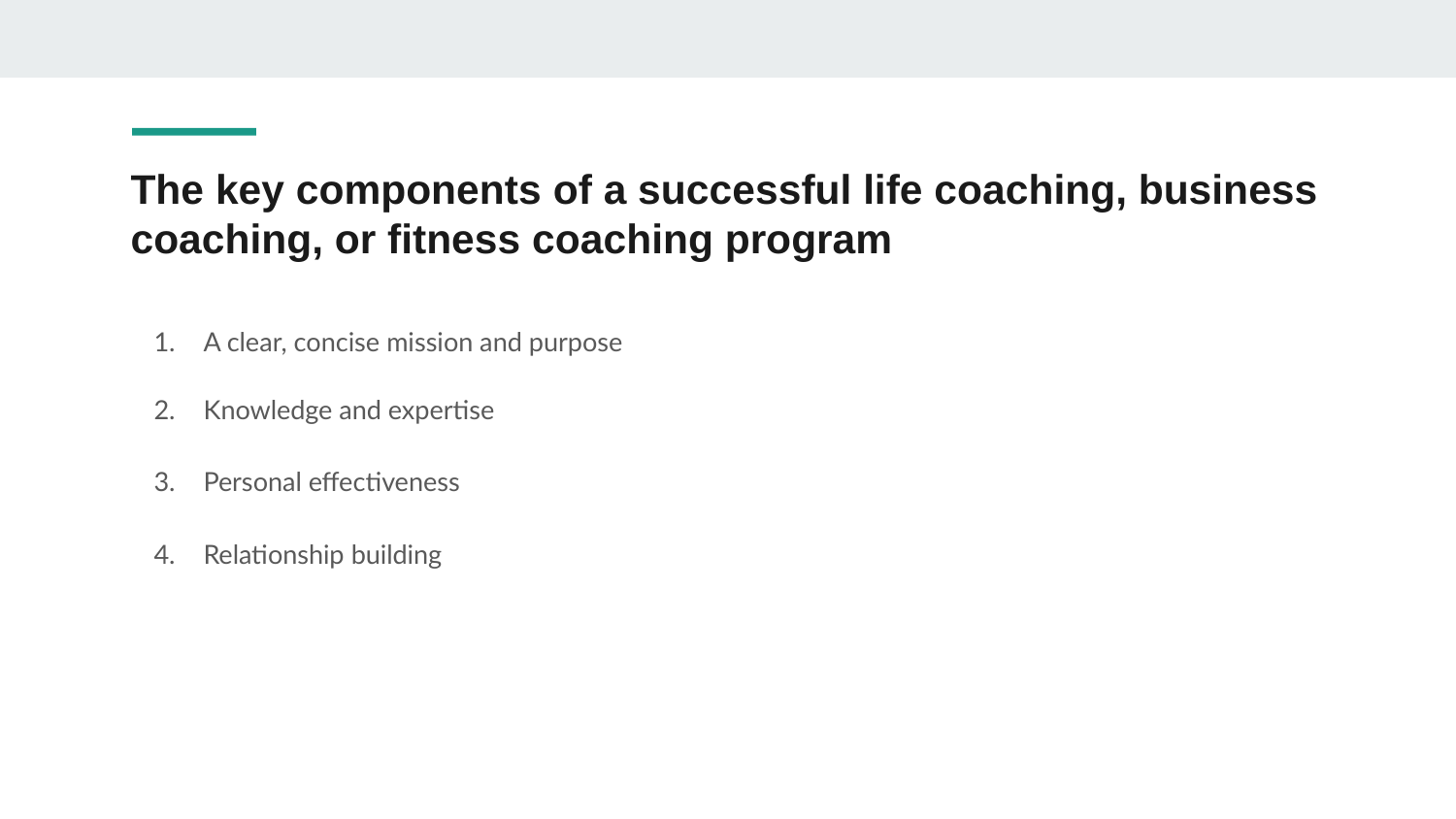

# The key components of a successful life coaching, business coaching, or fitness coaching program
A clear, concise mission and purpose
Knowledge and expertise
Personal effectiveness
Relationship building